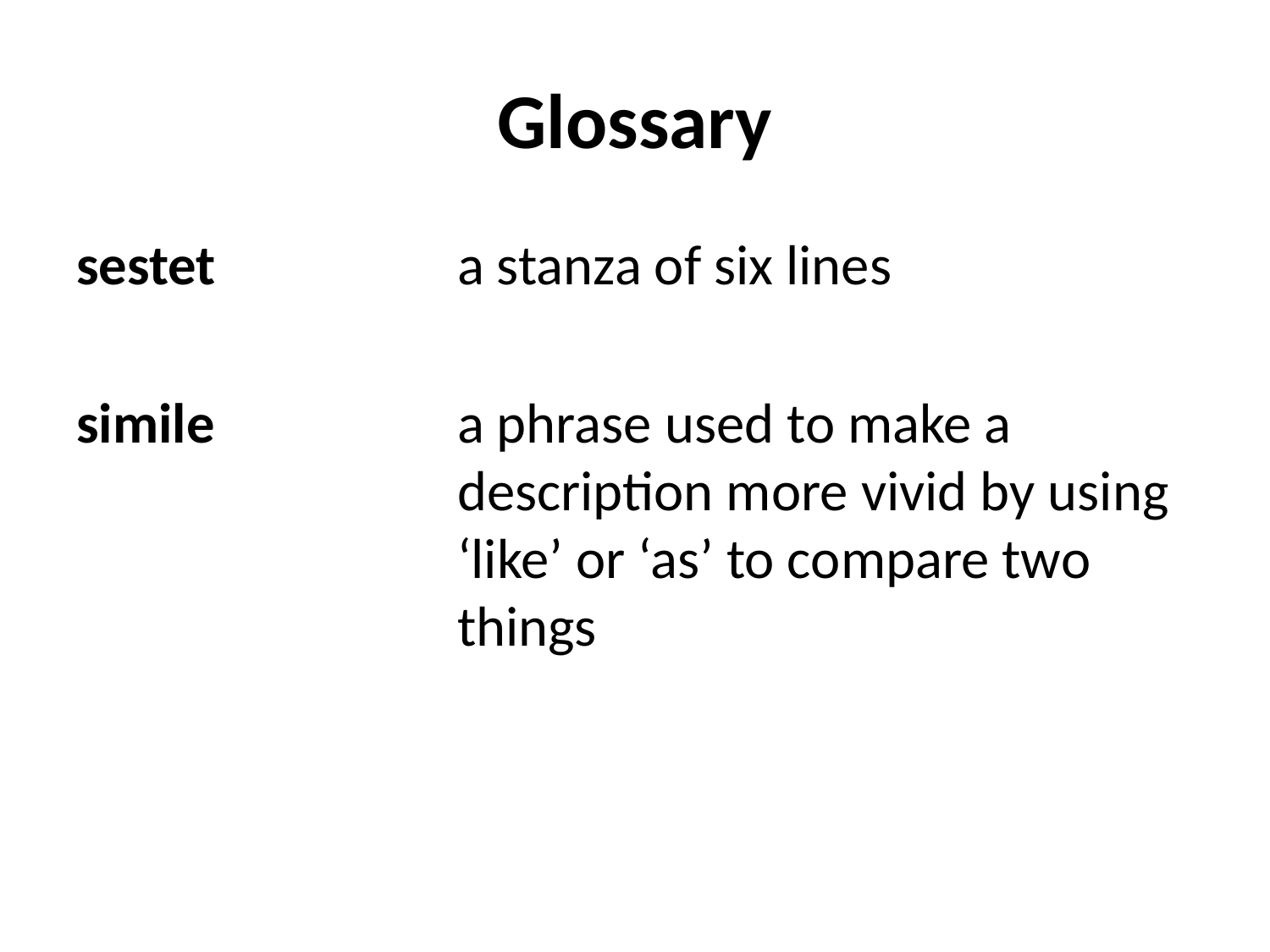

# Glossary
sestet		a stanza of six lines

simile		a phrase used to make a 				description more vivid by using 			‘like’ or ‘as’ to compare two 			things